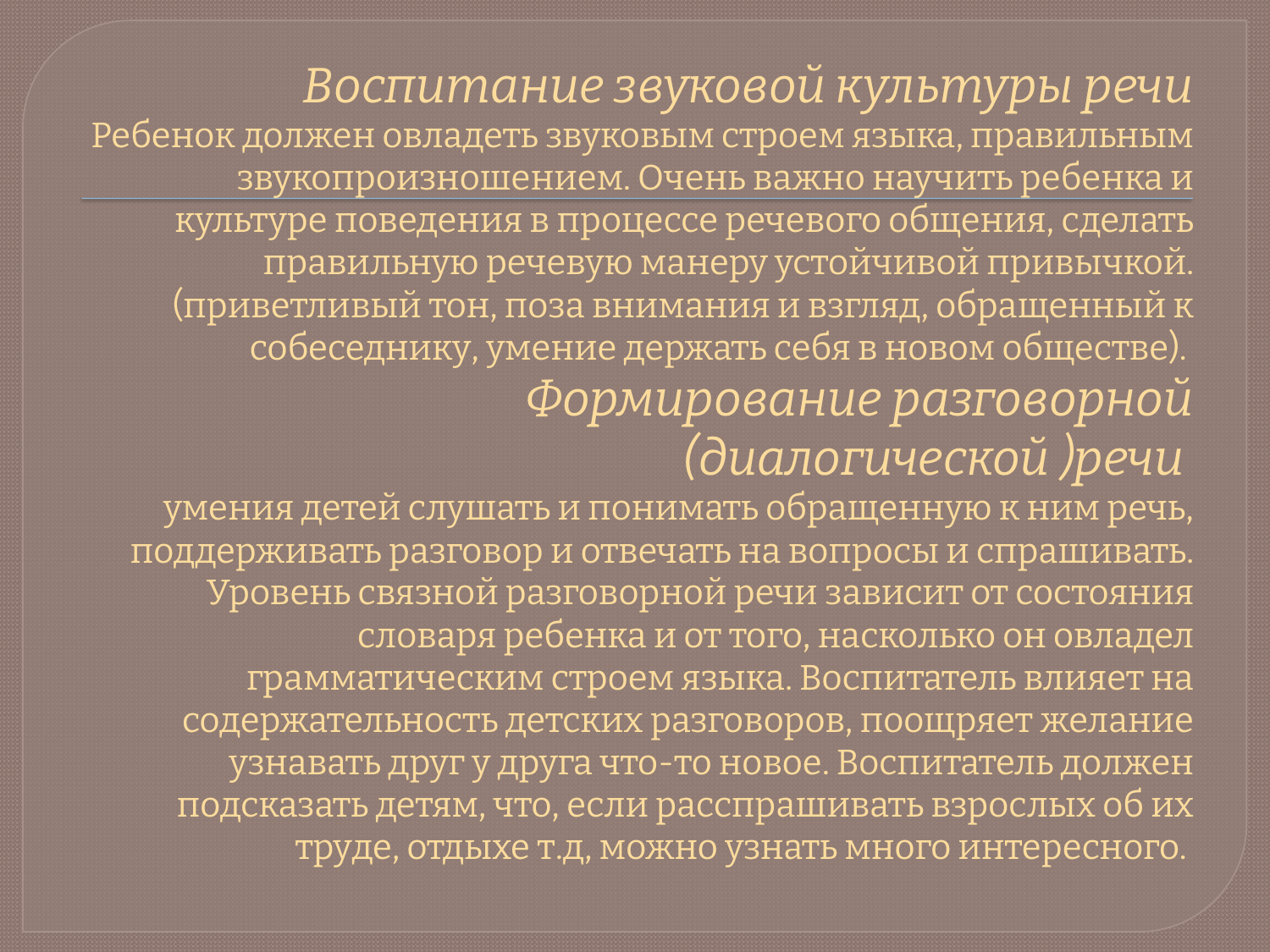

# Воспитание звуковой культуры речи Ребенок должен овладеть звуковым строем языка, правильным звукопроизношением. Очень важно научить ребенка и культуре поведения в процессе речевого общения, сделать правильную речевую манеру устойчивой привычкой. (приветливый тон, поза внимания и взгляд, обращенный к собеседнику, умение держать себя в новом обществе). Формирование разговорной (диалогической )речи умения детей слушать и понимать обращенную к ним речь, поддерживать разговор и отвечать на вопросы и спрашивать. Уровень связной разговорной речи зависит от состояния словаря ребенка и от того, насколько он овладел грамматическим строем языка. Воспитатель влияет на содержательность детских разговоров, поощряет желание узнавать друг у друга что-то новое. Воспитатель должен подсказать детям, что, если расспрашивать взрослых об их труде, отдыхе т.д, можно узнать много интересного.